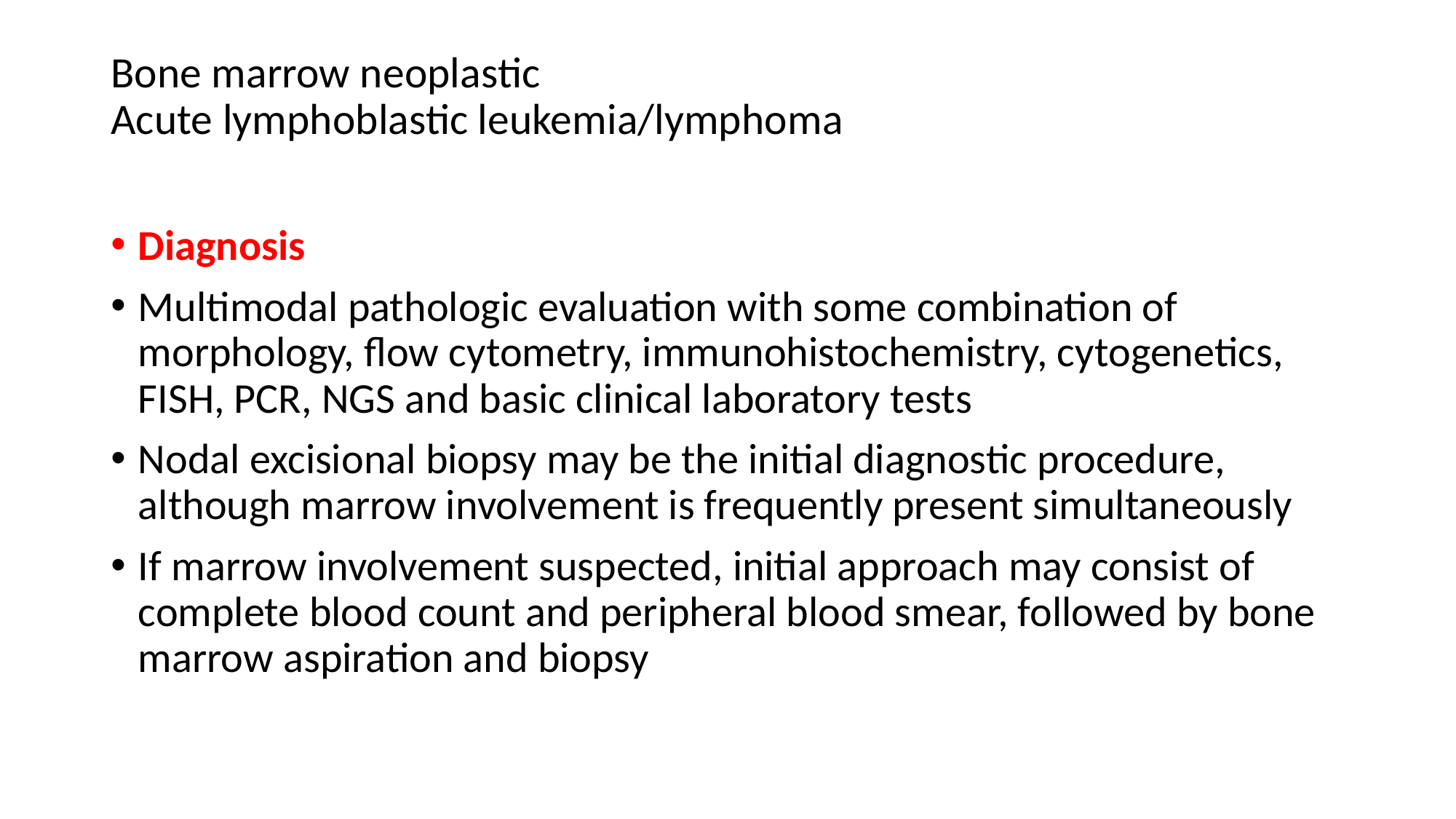

# Bone marrow neoplastic Acute lymphoblastic leukemia/lymphoma
Diagnosis
Multimodal pathologic evaluation with some combination of morphology, flow cytometry, immunohistochemistry, cytogenetics, FISH, PCR, NGS and basic clinical laboratory tests
Nodal excisional biopsy may be the initial diagnostic procedure, although marrow involvement is frequently present simultaneously
If marrow involvement suspected, initial approach may consist of complete blood count and peripheral blood smear, followed by bone marrow aspiration and biopsy